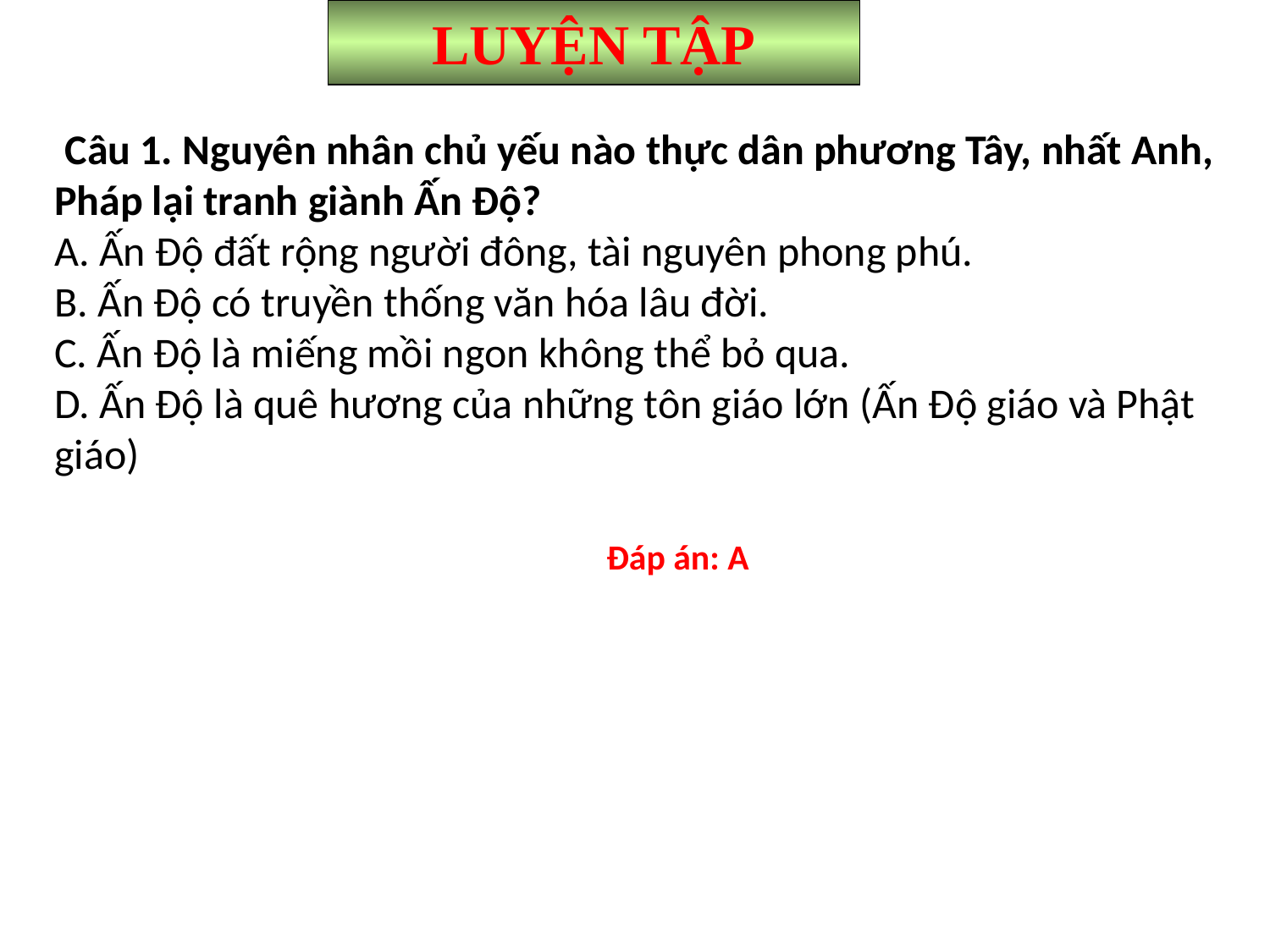

LUYỆN TẬP
 Câu 1. Nguyên nhân chủ yếu nào thực dân phương Tây, nhất Anh, Pháp lại tranh giành Ấn Độ?
A. Ấn Độ đất rộng người đông, tài nguyên phong phú.
B. Ấn Độ có truyền thống văn hóa lâu đời.
C. Ấn Độ là miếng mồi ngon không thể bỏ qua.
D. Ấn Độ là quê hương của những tôn giáo lớn (Ấn Độ giáo và Phật giáo)
Đáp án: A